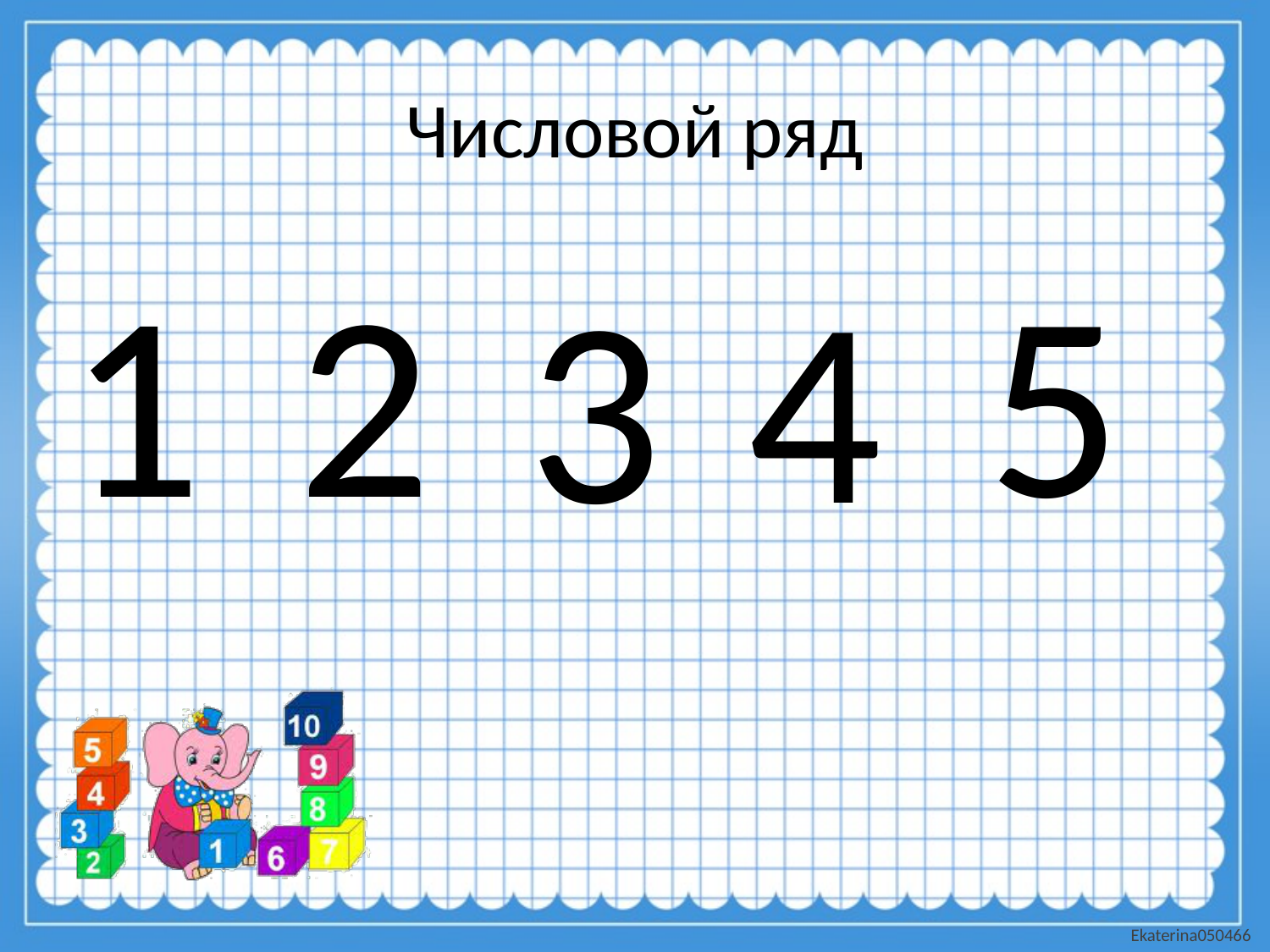

# Числовой ряд
1
2
5
3
4